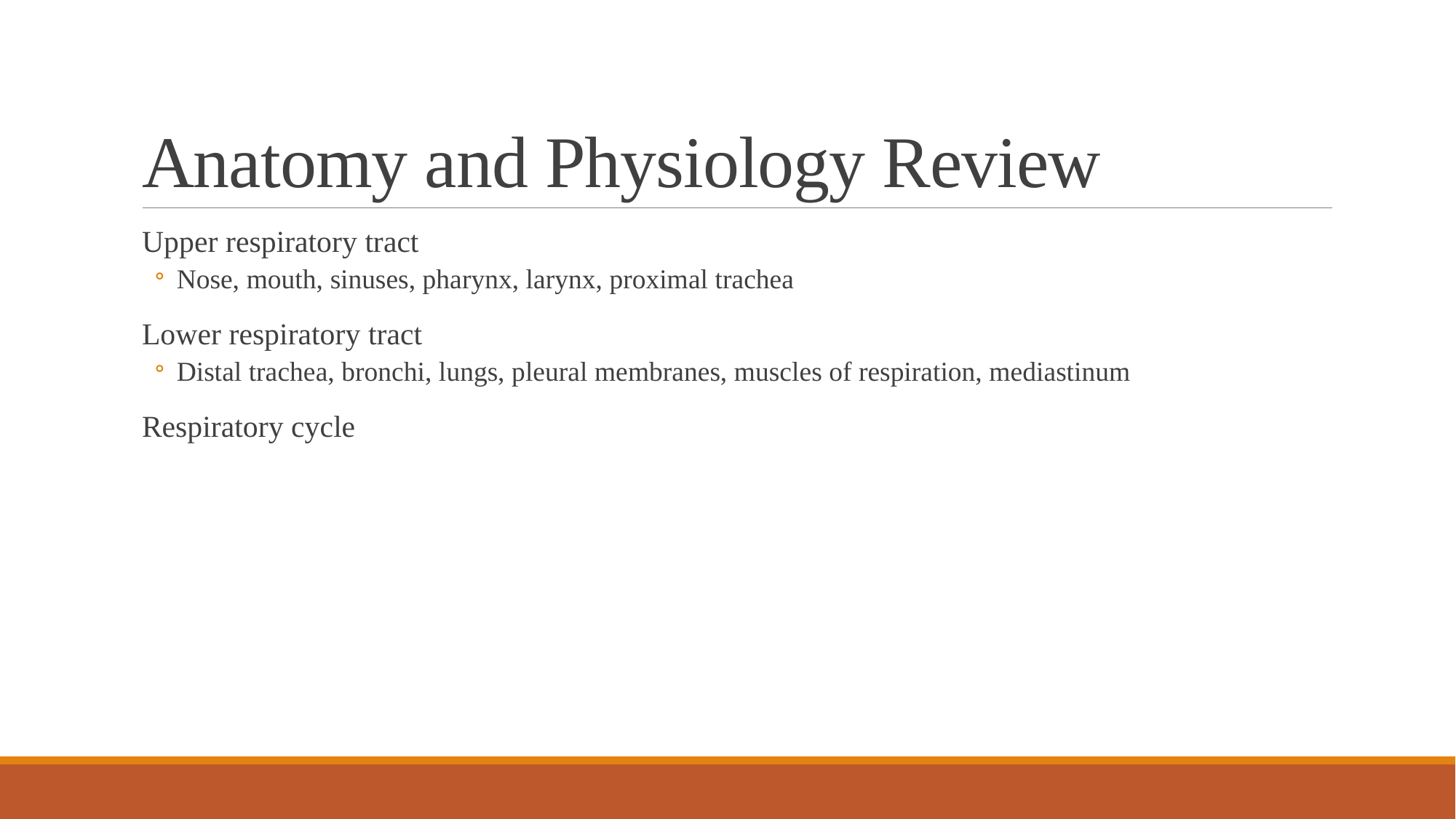

# Anatomy and Physiology Review
Upper respiratory tract
Nose, mouth, sinuses, pharynx, larynx, proximal trachea
Lower respiratory tract
Distal trachea, bronchi, lungs, pleural membranes, muscles of respiration, mediastinum
Respiratory cycle